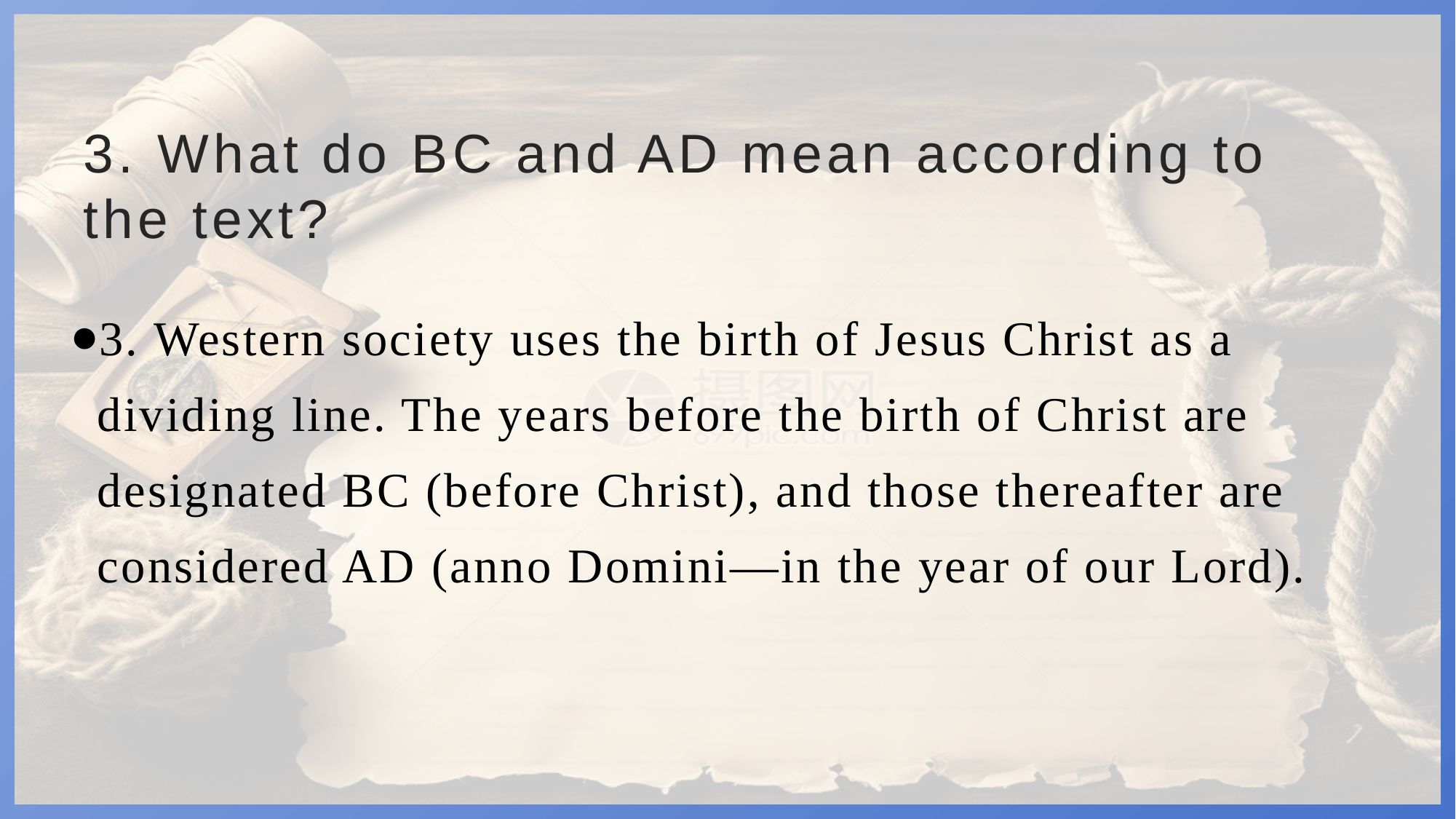

# 3. What do BC and AD mean according to the text?
3. Western society uses the birth of Jesus Christ as a dividing line. The years before the birth of Christ are designated BC (before Christ), and those thereafter are considered AD (anno Domini—in the year of our Lord).